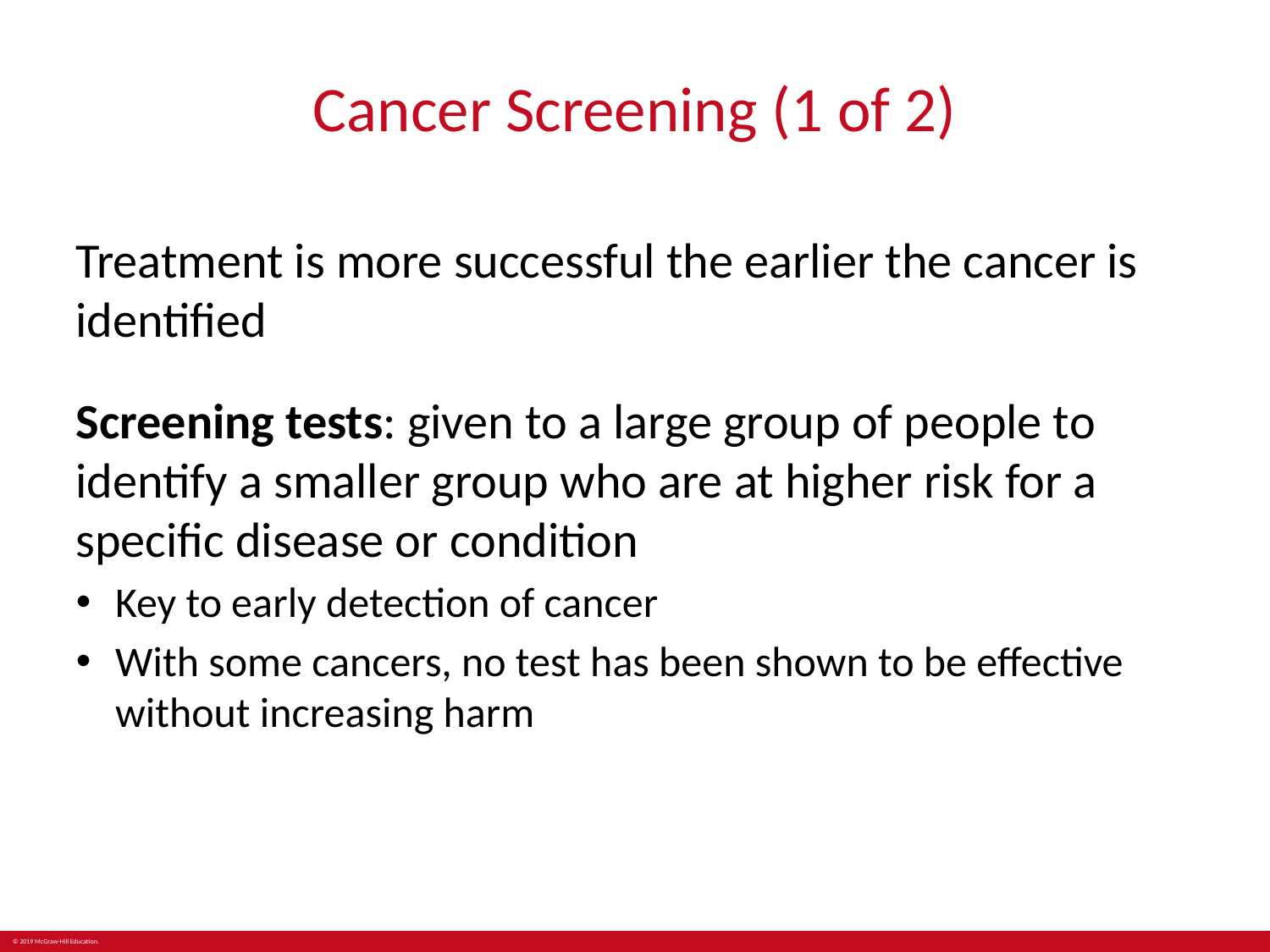

# Cancer Screening (1 of 2)
Treatment is more successful the earlier the cancer is identified
Screening tests: given to a large group of people to identify a smaller group who are at higher risk for a specific disease or condition
Key to early detection of cancer
With some cancers, no test has been shown to be effective without increasing harm